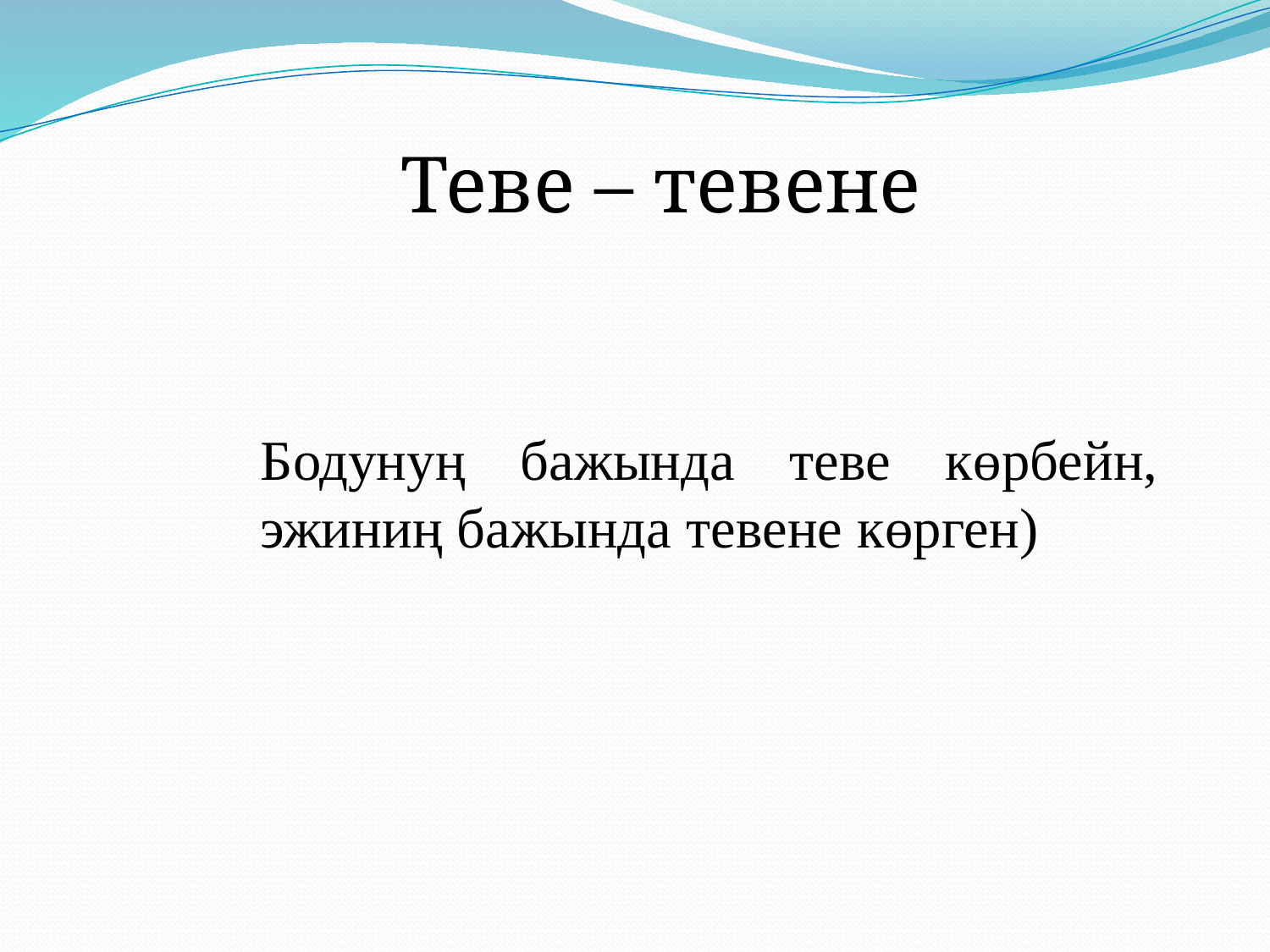

Теве – тевене
Бодунуң бажында теве көрбейн, эжиниң бажында тевене көрген)